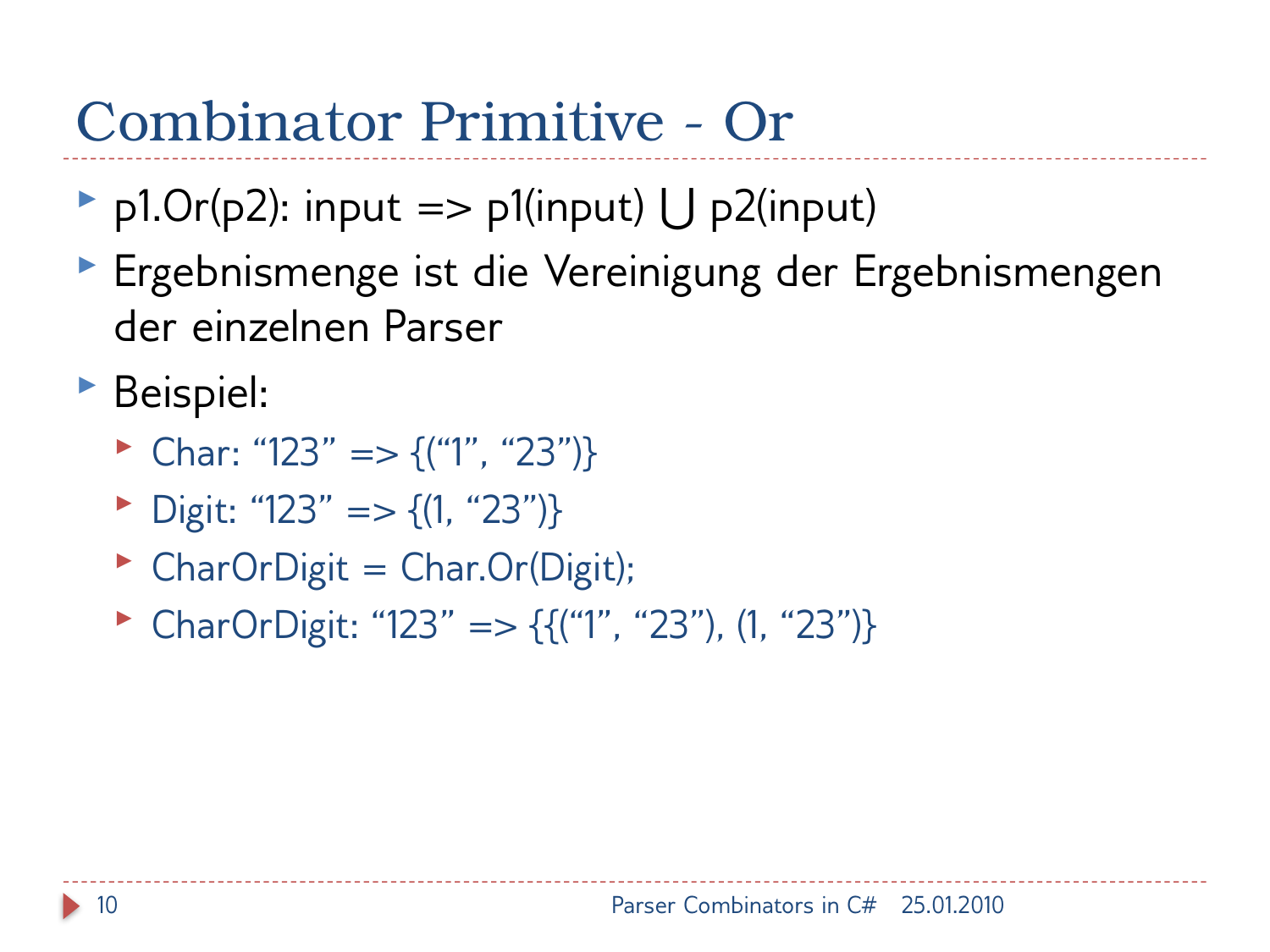

# Combinator Primitive - Or
p1.Or(p2): input => p1(input) ⋃ p2(input)
Ergebnismenge ist die Vereinigung der Ergebnismengen der einzelnen Parser
Beispiel:
Char: “123” => {(“1”, “23”)}
Digit: “123” => {(1, “23”)}
CharOrDigit = Char.Or(Digit);
CharOrDigit: “123” => {{(“1”, “23”), (1, “23”)}

10
Parser Combinators in C#
25.01.2010